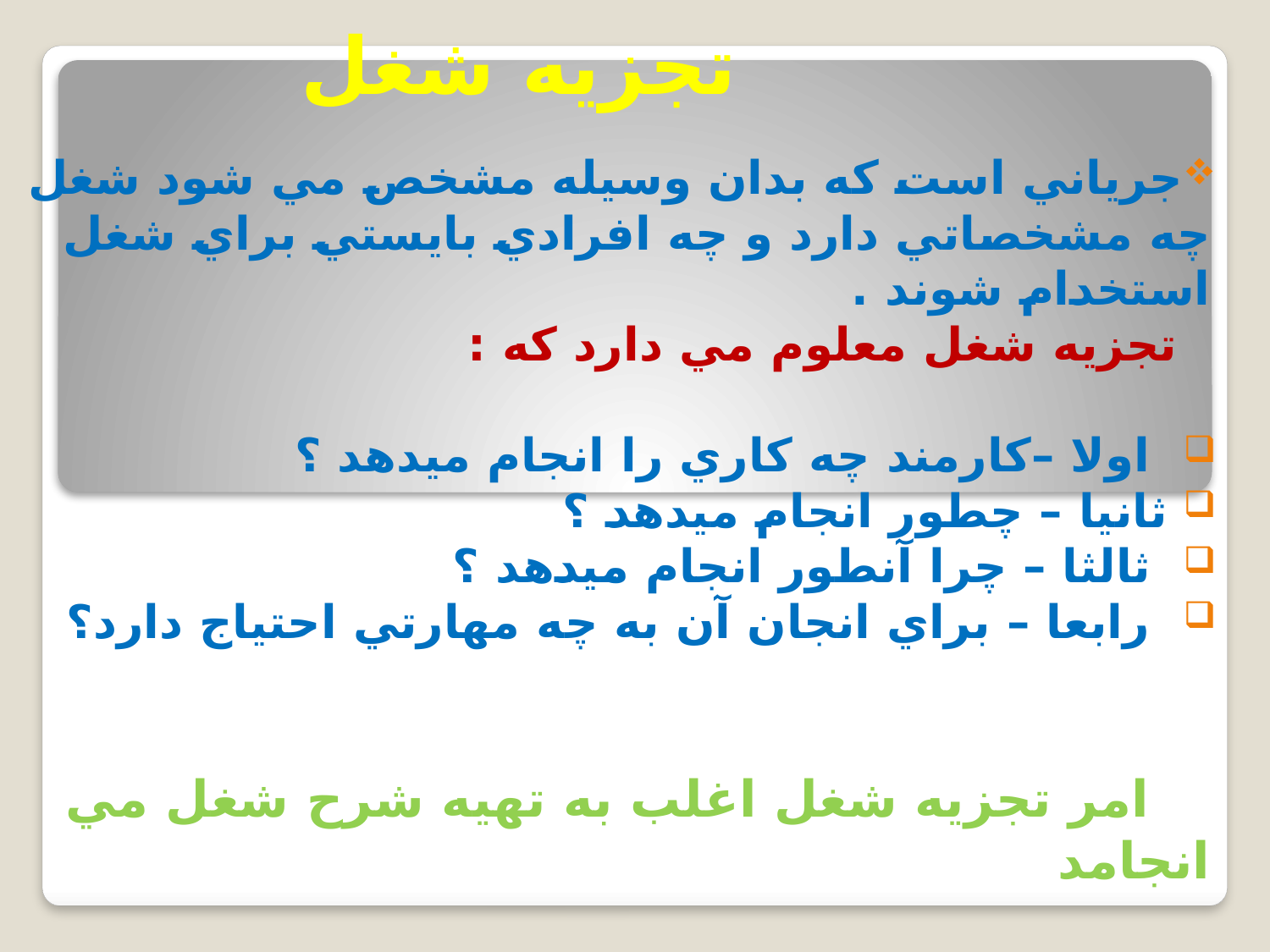

# تجزيه شغل
جرياني است كه بدان وسيله مشخص مي شود شغل چه مشخصاتي دارد و چه افرادي بايستي براي شغل استخدام شوند .
  تجزيه شغل معلوم مي دارد كه :

  اولا –كارمند چه كاري را انجام ميدهد ؟
 ثانيا – چطور انجام ميدهد ؟
  ثالثا – چرا آنطور انجام ميدهد ؟
  رابعا – براي انجان آن به چه مهارتي احتياج دارد؟

   امر تجزيه شغل اغلب به تهيه شرح شغل مي انجامد